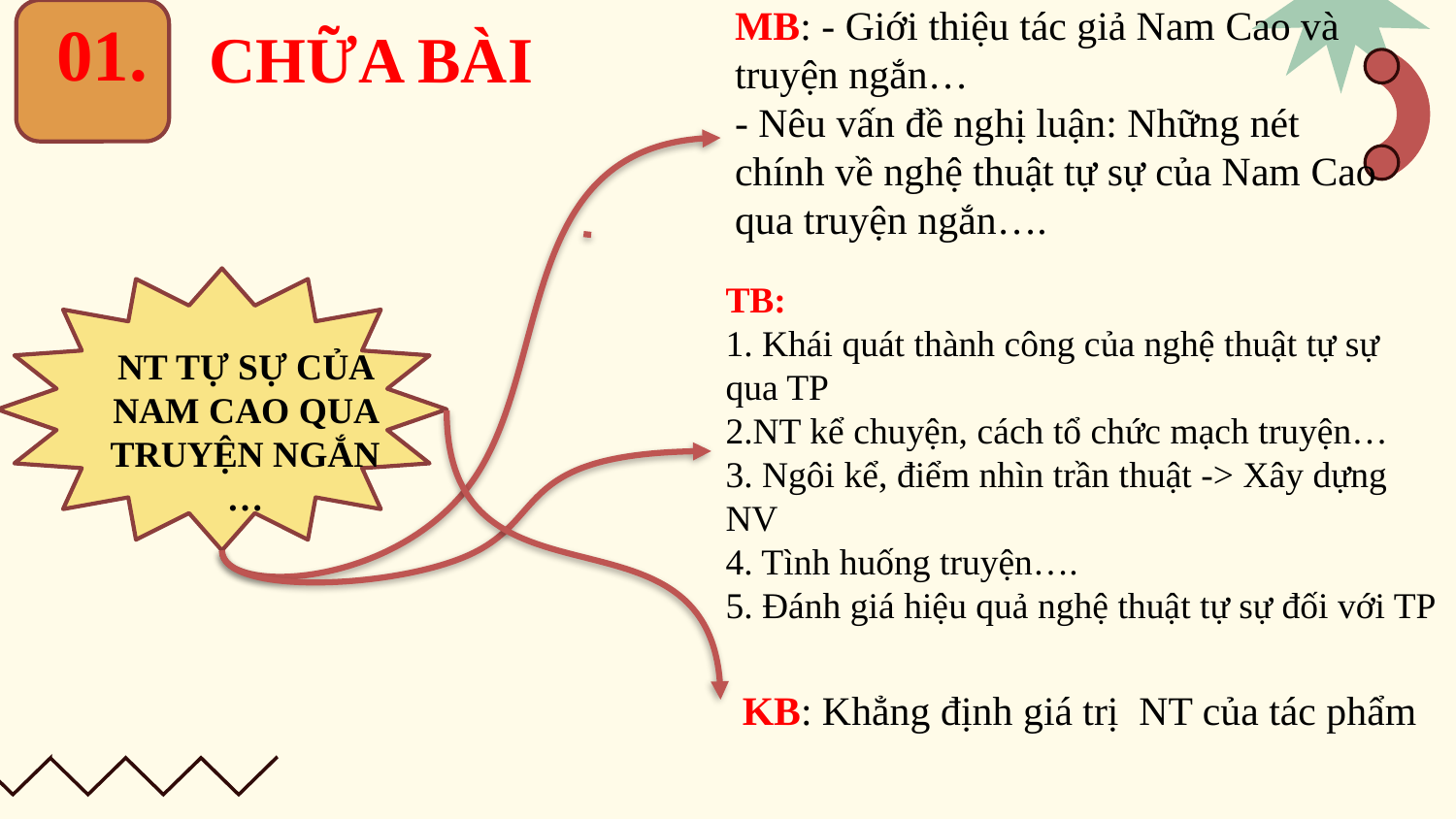

MB: - Giới thiệu tác giả Nam Cao và truyện ngắn…
- Nêu vấn đề nghị luận: Những nét chính về nghệ thuật tự sự của Nam Cao qua truyện ngắn….

01.
CHỮA BÀI

TB:
1. Khái quát thành công của nghệ thuật tự sự qua TP
2.NT kể chuyện, cách tổ chức mạch truyện…
3. Ngôi kể, điểm nhìn trần thuật -> Xây dựng NV
4. Tình huống truyện….
5. Đánh giá hiệu quả nghệ thuật tự sự đối với TP
NT TỰ SỰ CỦA NAM CAO QUA TRUYỆN NGẮN …
KB: Khẳng định giá trị  NT của tác phẩm